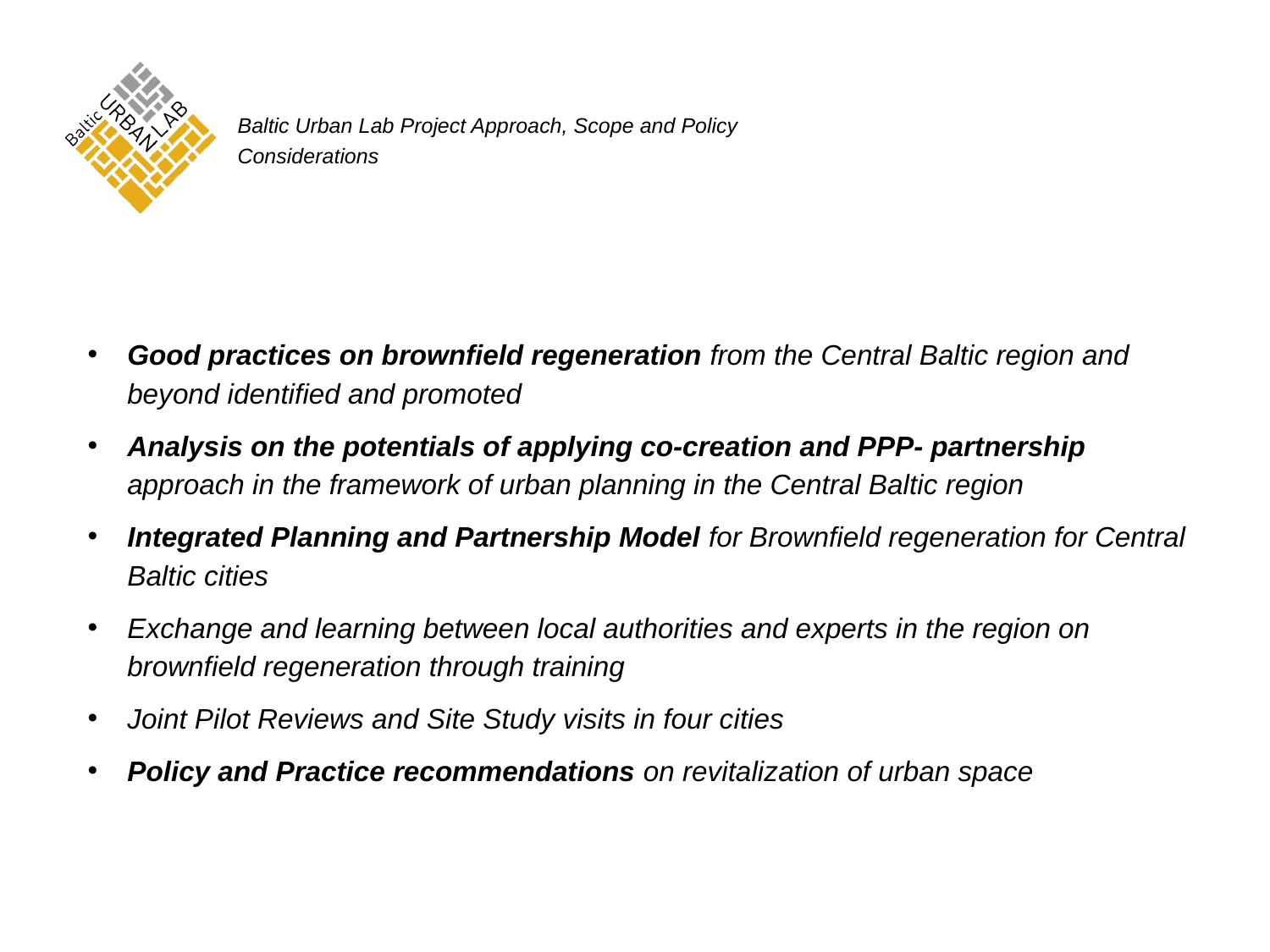

Baltic Urban Lab Project Approach, Scope and Policy Considerations
Good practices on brownfield regeneration from the Central Baltic region and beyond identified and promoted
Analysis on the potentials of applying co-creation and PPP- partnership approach in the framework of urban planning in the Central Baltic region
Integrated Planning and Partnership Model for Brownfield regeneration for Central Baltic cities
Exchange and learning between local authorities and experts in the region on brownfield regeneration through training
Joint Pilot Reviews and Site Study visits in four cities
Policy and Practice recommendations on revitalization of urban space